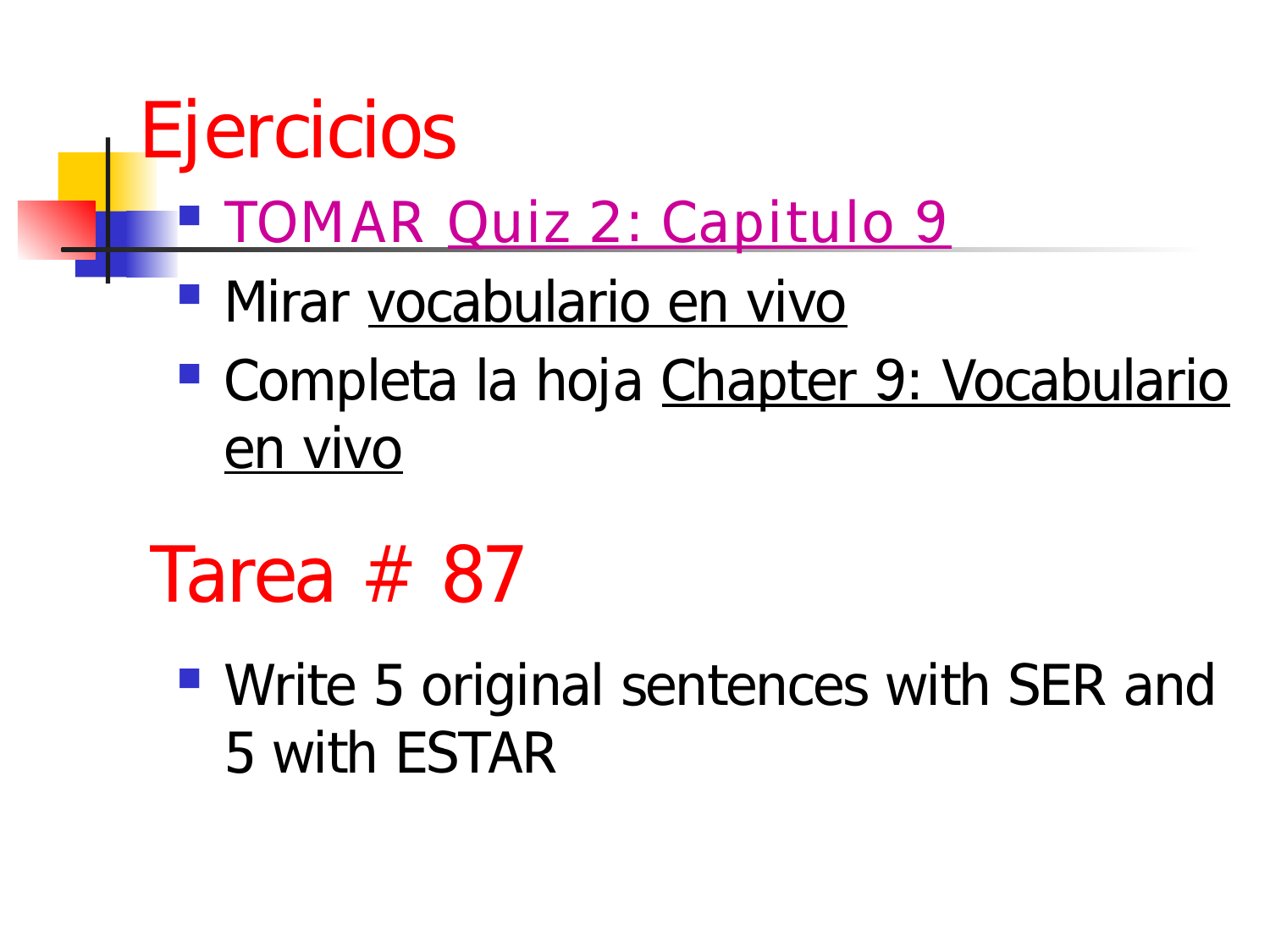

# Ejercicios
TOMAR Quiz 2: Capitulo 9
Mirar vocabulario en vivo
Completa la hoja Chapter 9: Vocabulario en vivo

Write 5 original sentences with SER and 5 with ESTAR
Tarea # 87